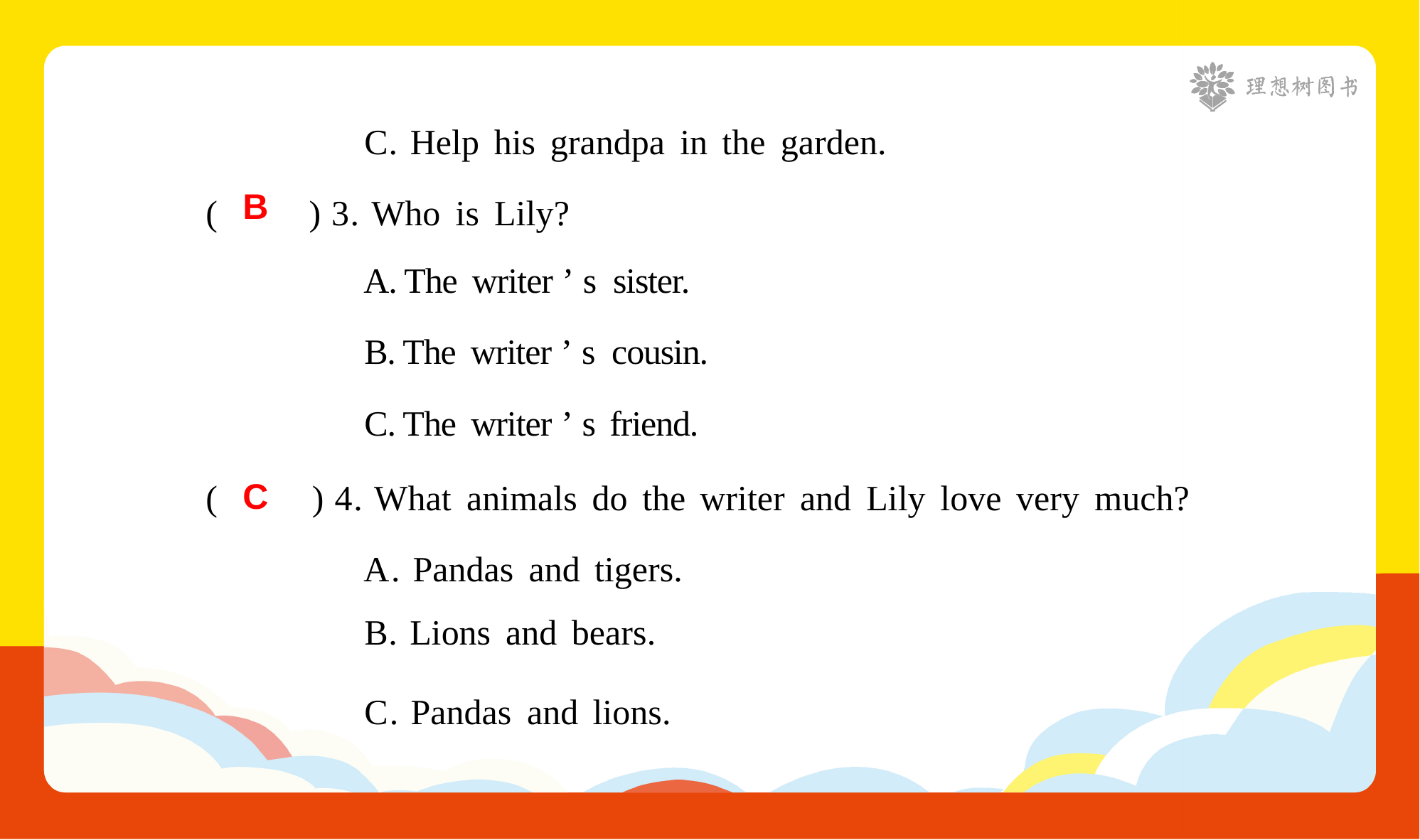

C. Help his grandpa in the garden.
(         ) 3. Who is Lily?

A. The writer ’ s  sister.

B. The writer ’ s  cousin.

C. The writer ’ s friend.

(         ) 4. What animals do the writer and Lily love very much?

A. Pandas and tigers.
B. Lions and bears.

C. Pandas and lions.
B
C